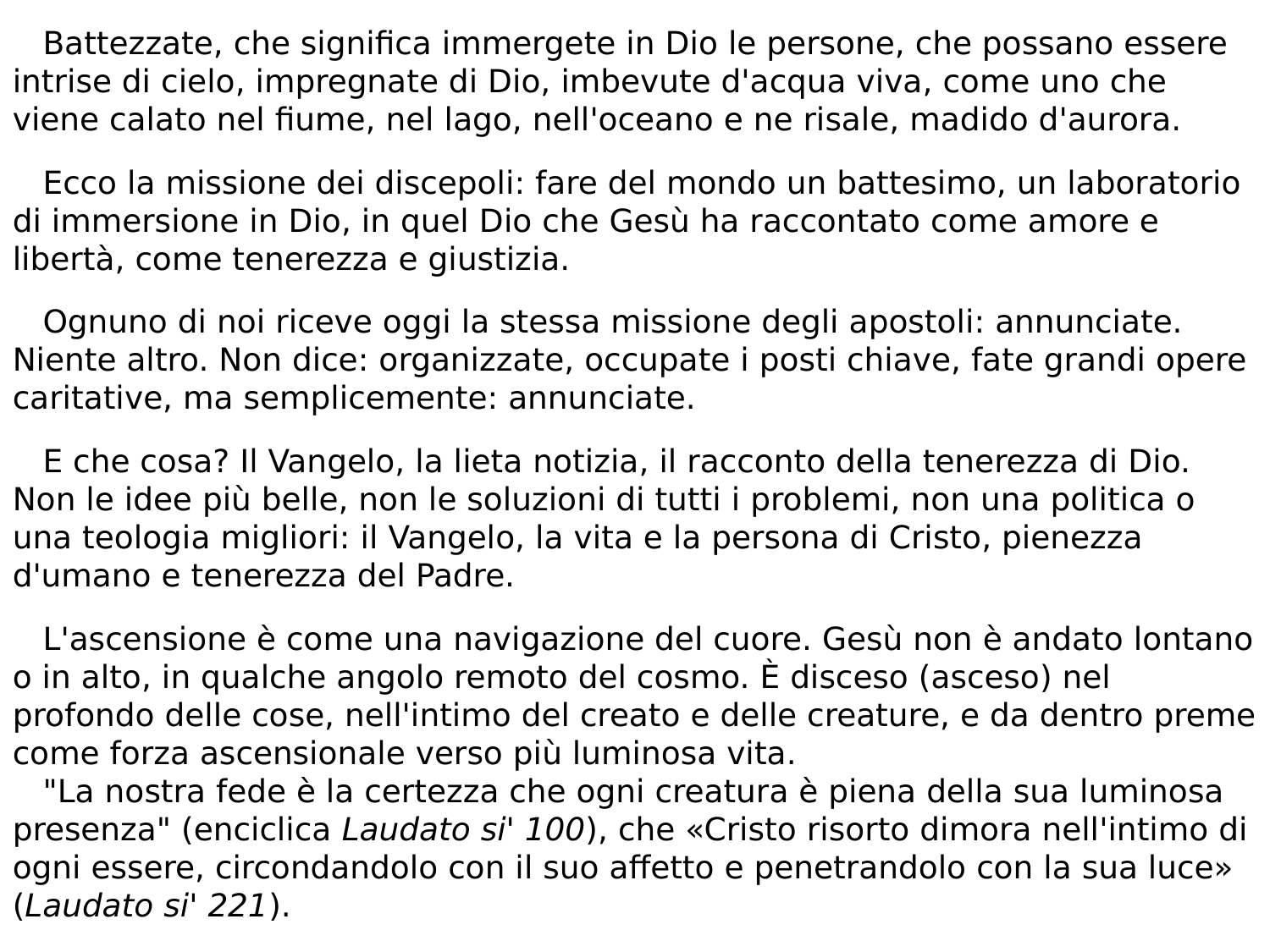

Battezzate, che significa immergete in Dio le persone, che possano essere intrise di cielo, impregnate di Dio, imbevute d'acqua viva, come uno che viene calato nel fiume, nel lago, nell'oceano e ne risale, madido d'aurora.

   Ecco la missione dei discepoli: fare del mondo un battesimo, un laboratorio di immersione in Dio, in quel Dio che Gesù ha raccontato come amore e libertà, come tenerezza e giustizia.

   Ognuno di noi riceve oggi la stessa missione degli apostoli: annunciate. Niente altro. Non dice: organizzate, occupate i posti chiave, fate grandi opere caritative, ma semplicemente: annunciate.

   E che cosa? Il Vangelo, la lieta notizia, il racconto della tenerezza di Dio. Non le idee più belle, non le soluzioni di tutti i problemi, non una politica o una teologia migliori: il Vangelo, la vita e la persona di Cristo, pienezza d'umano e tenerezza del Padre.

   L'ascensione è come una navigazione del cuore. Gesù non è andato lontano o in alto, in qualche angolo remoto del cosmo. È disceso (asceso) nel profondo delle cose, nell'intimo del creato e delle creature, e da dentro preme come forza ascensionale verso più luminosa vita.
   "La nostra fede è la certezza che ogni creatura è piena della sua luminosa presenza" (enciclica Laudato si' 100), che «Cristo risorto dimora nell'intimo di ogni essere, circondandolo con il suo affetto e penetrandolo con la sua luce» (Laudato si' 221).